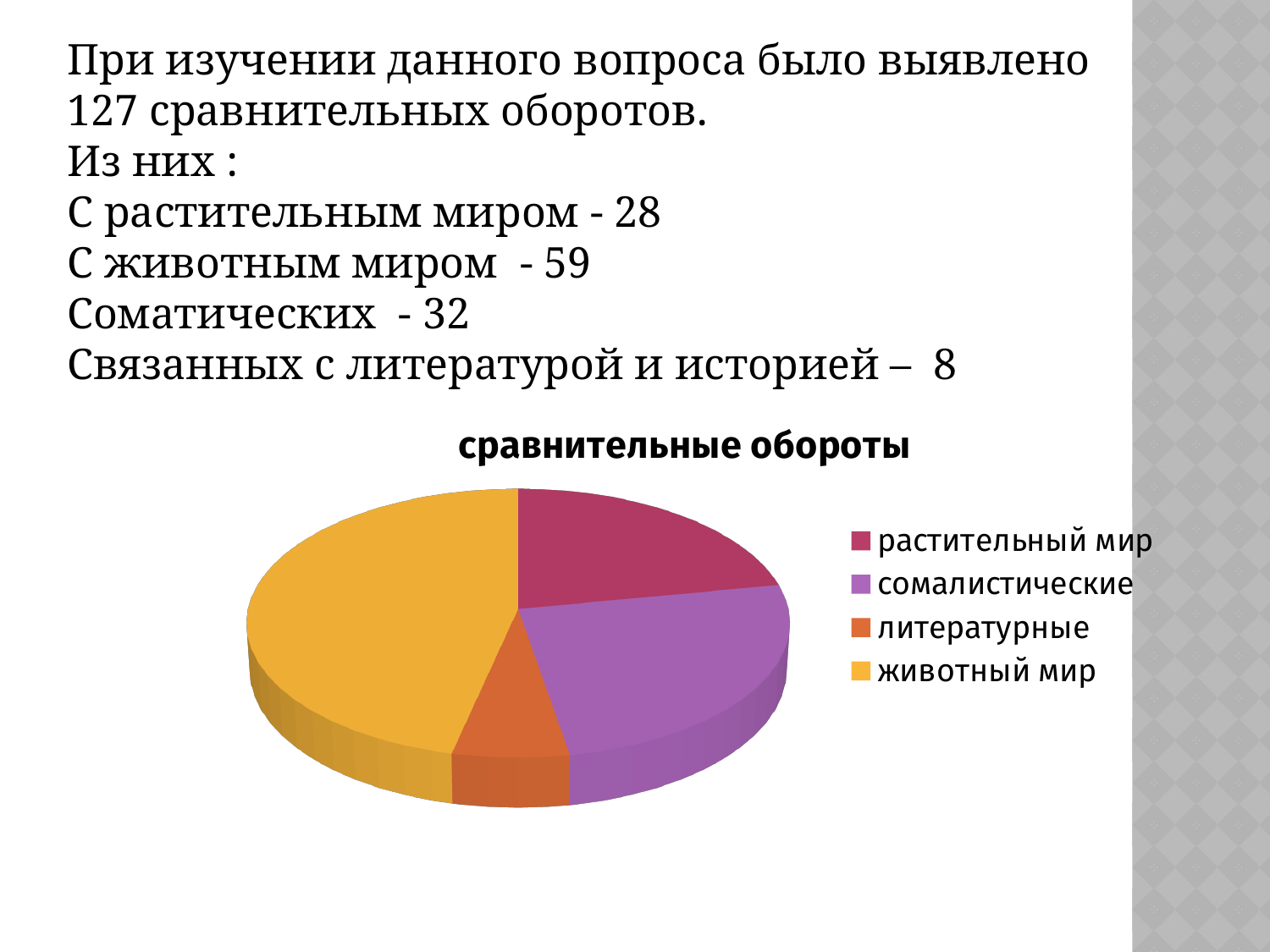

При изучении данного вопроса было выявлено   127 сравнительных оборотов.
Из них :
С растительным миром - 28
С животным миром  - 59
Соматических  - 32
Связанных с литературой и историей –  8

[unsupported chart]